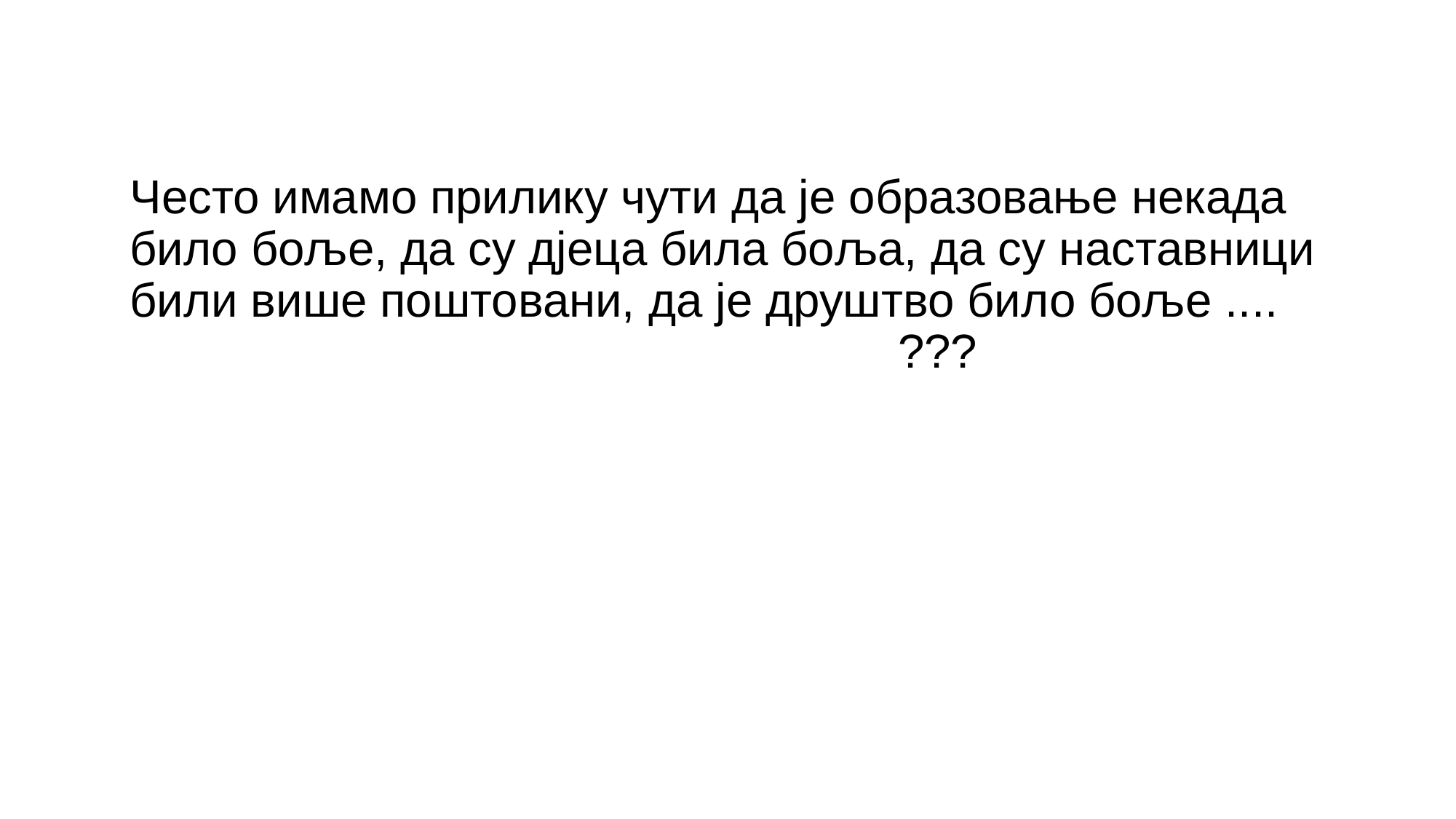

# Често имамо прилику чути да је образовање некада било боље, да су дјеца била боља, да су наставници били више поштовани, да је друштво било боље .... ???